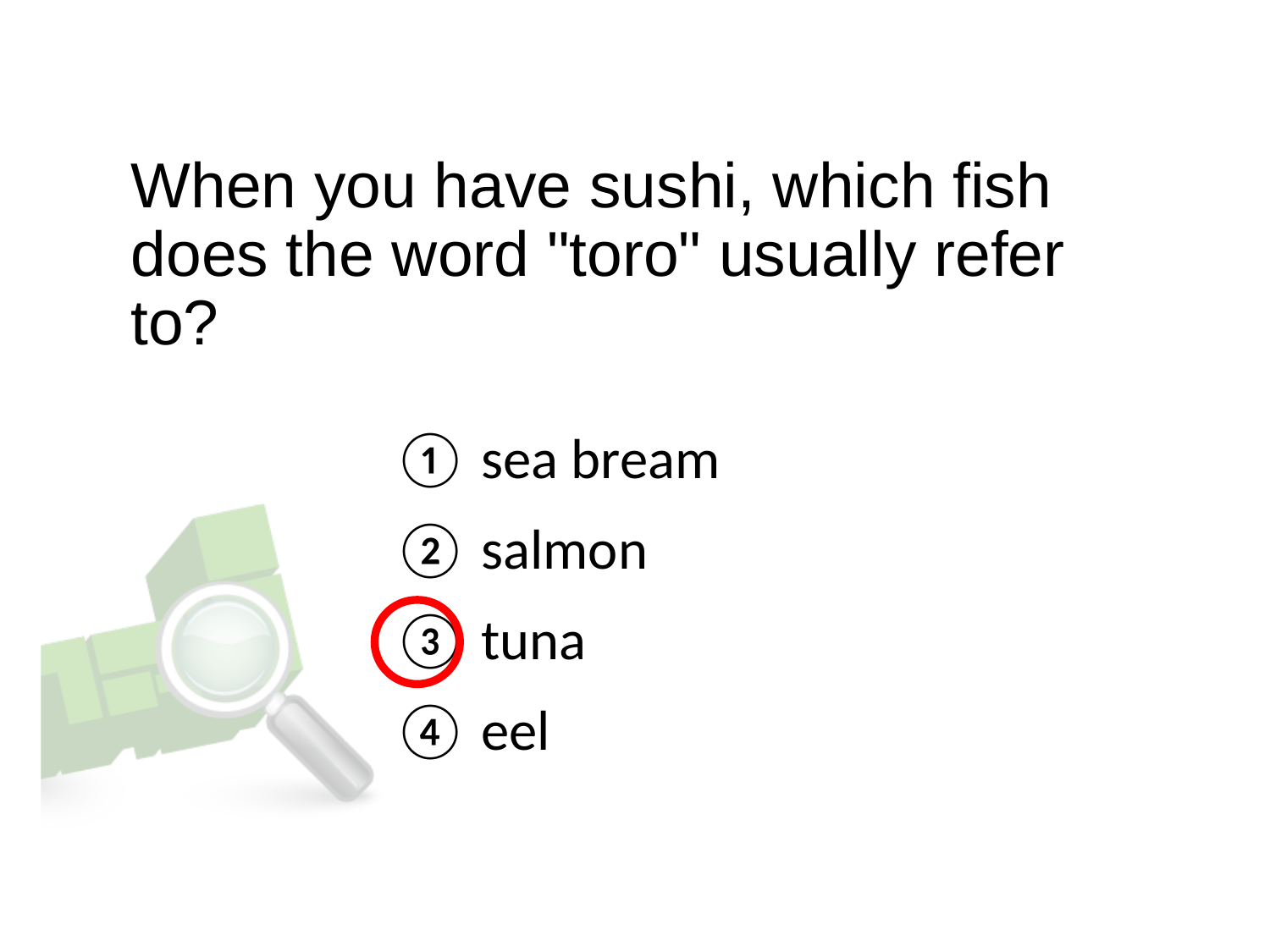

When you have sushi, which fish does the word "toro" usually refer to?
① sea bream
② salmon
③ tuna
④ eel